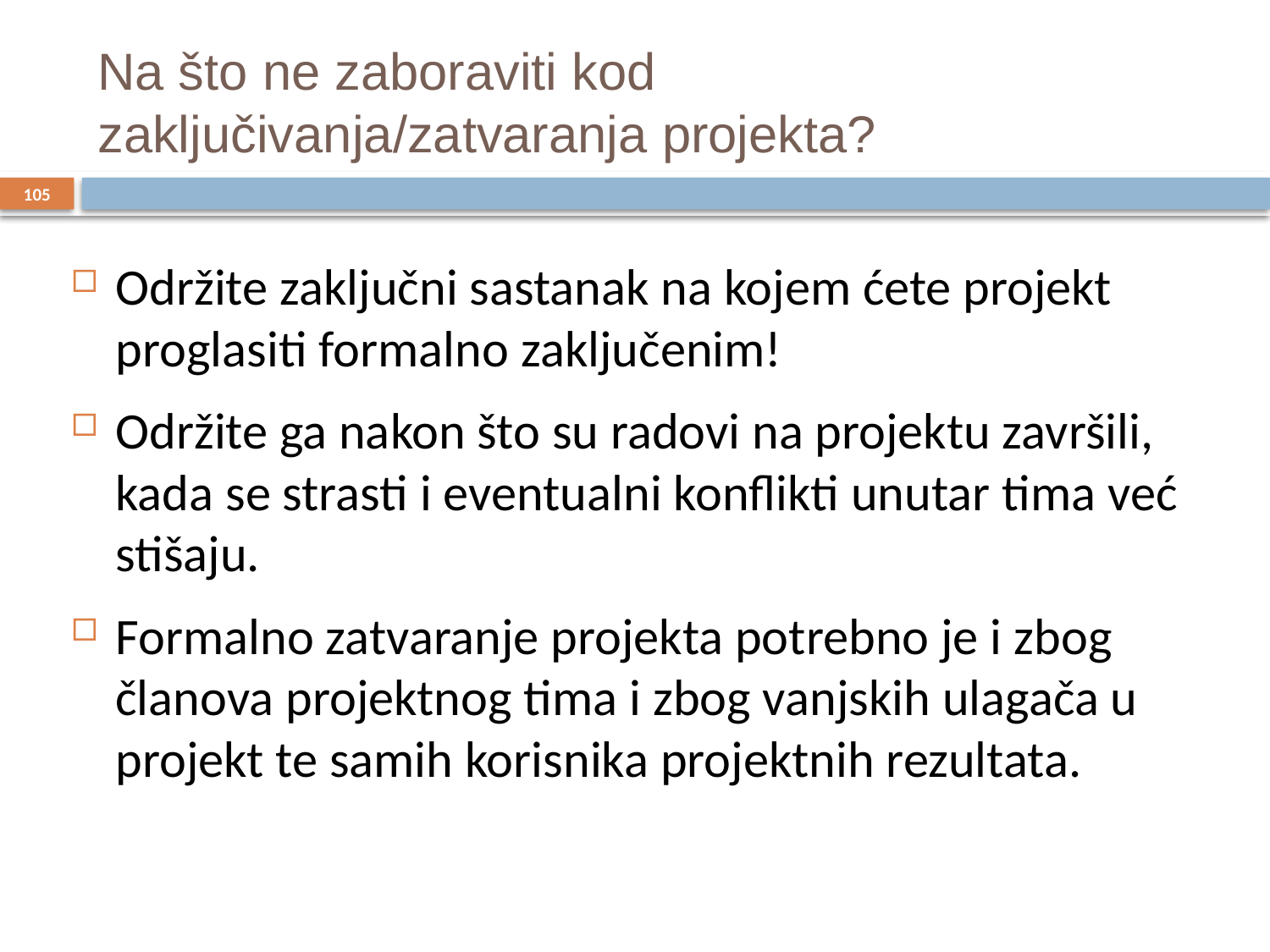

# Na što ne zaboraviti kod zaključivanja/zatvaranja projekta?
105
Održite zaključni sastanak na kojem ćete projekt proglasiti formalno zaključenim!
Održite ga nakon što su radovi na projektu završili, kada se strasti i eventualni konflikti unutar tima već stišaju.
Formalno zatvaranje projekta potrebno je i zbog članova projektnog tima i zbog vanjskih ulagača u projekt te samih korisnika projektnih rezultata.